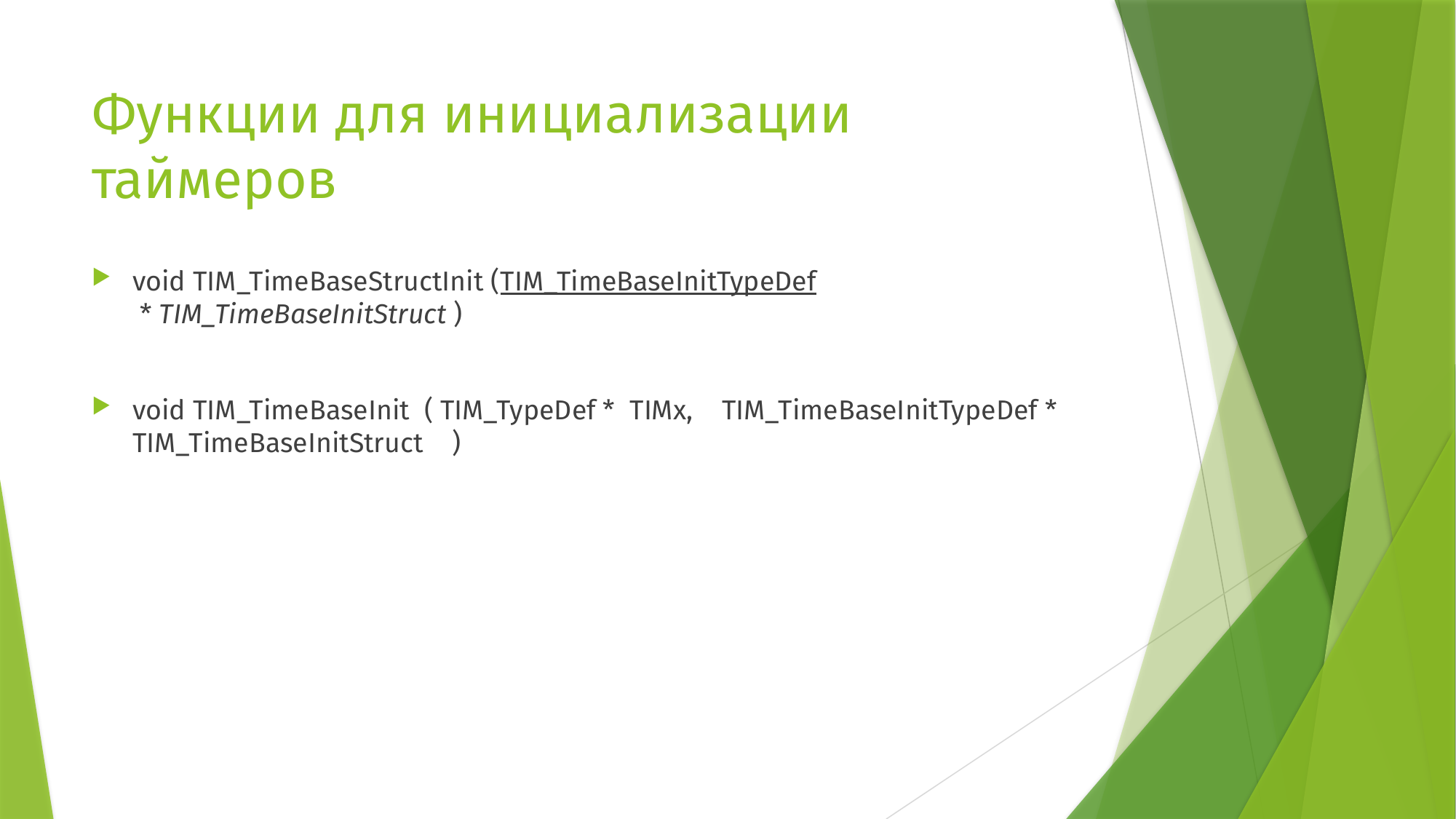

# Функции для инициализации таймеров
void TIM_TimeBaseStructInit (TIM_TimeBaseInitTypeDef * TIM_TimeBaseInitStruct )

void TIM_TimeBaseInit  ( TIM_TypeDef *  TIMx,    TIM_TimeBaseInitTypeDef *  TIM_TimeBaseInitStruct    )